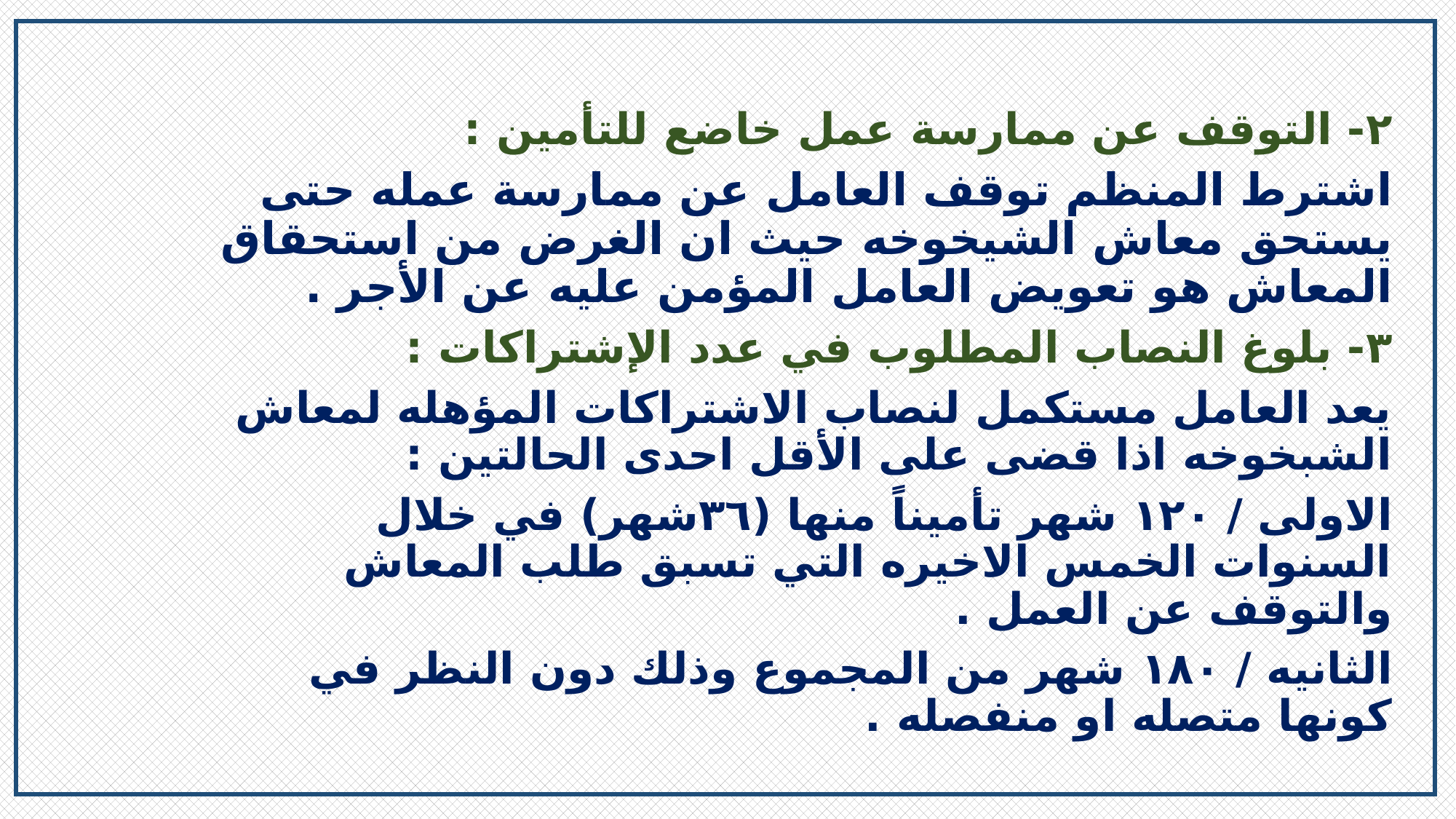

٢- التوقف عن ممارسة عمل خاضع للتأمين :
اشترط المنظم توقف العامل عن ممارسة عمله حتى يستحق معاش الشيخوخه حيث ان الغرض من استحقاق المعاش هو تعويض العامل المؤمن عليه عن الأجر .
٣- بلوغ النصاب المطلوب في عدد الإشتراكات :
يعد العامل مستكمل لنصاب الاشتراكات المؤهله لمعاش الشبخوخه اذا قضى على الأقل احدى الحالتين :
الاولى / ١٢٠ شهر تأميناً منها (٣٦شهر) في خلال السنوات الخمس الاخيره التي تسبق طلب المعاش والتوقف عن العمل .
الثانيه / ١٨٠ شهر من المجموع وذلك دون النظر في كونها متصله او منفصله .